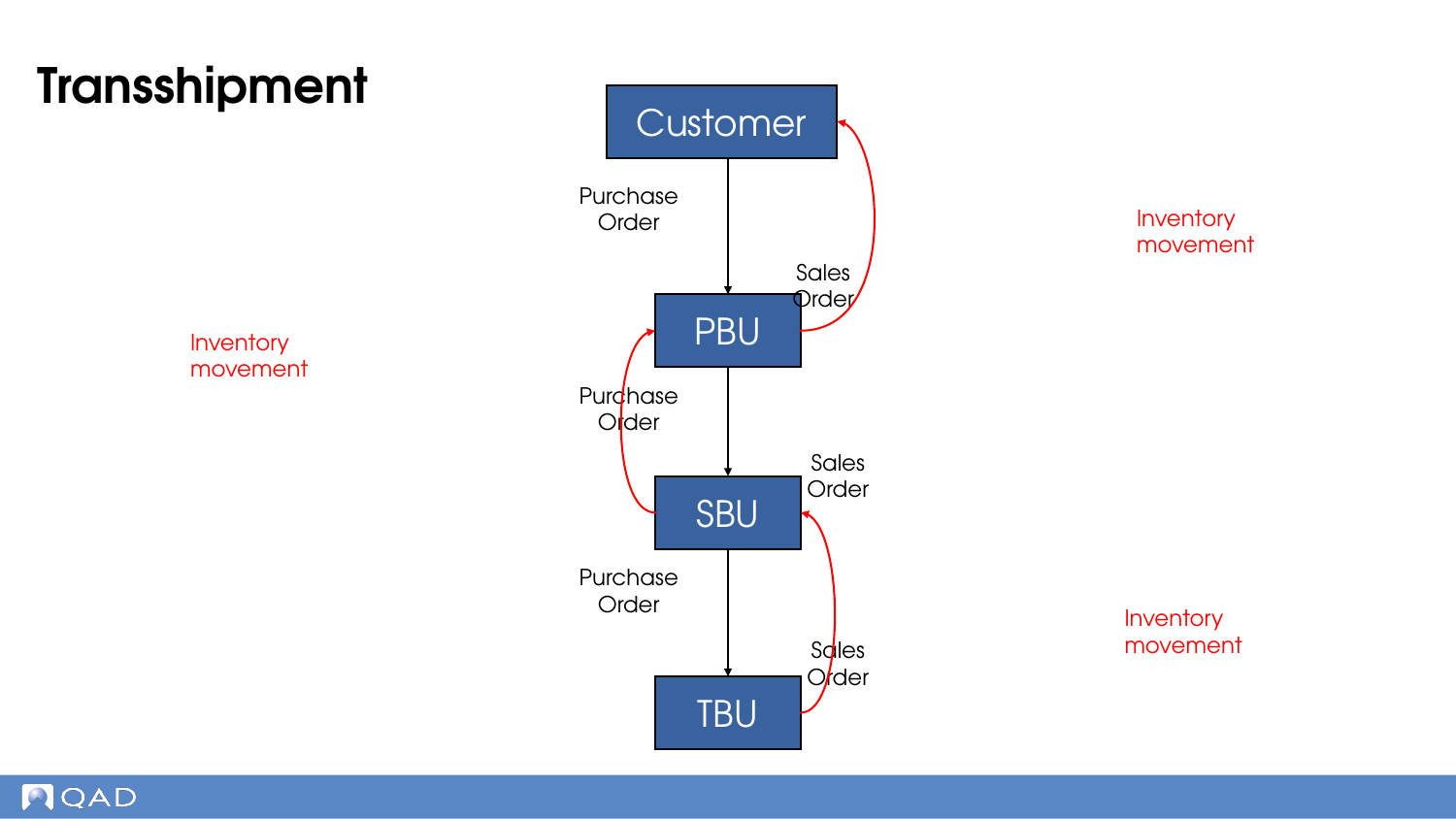

# Transshipment
Customer
Purchase Order
Inventory movement
Sales Order
PBU
Inventory movement
Purchase Order
Sales Order
SBU
Purchase Order

124
Inventory movement
Sales Order
TBU